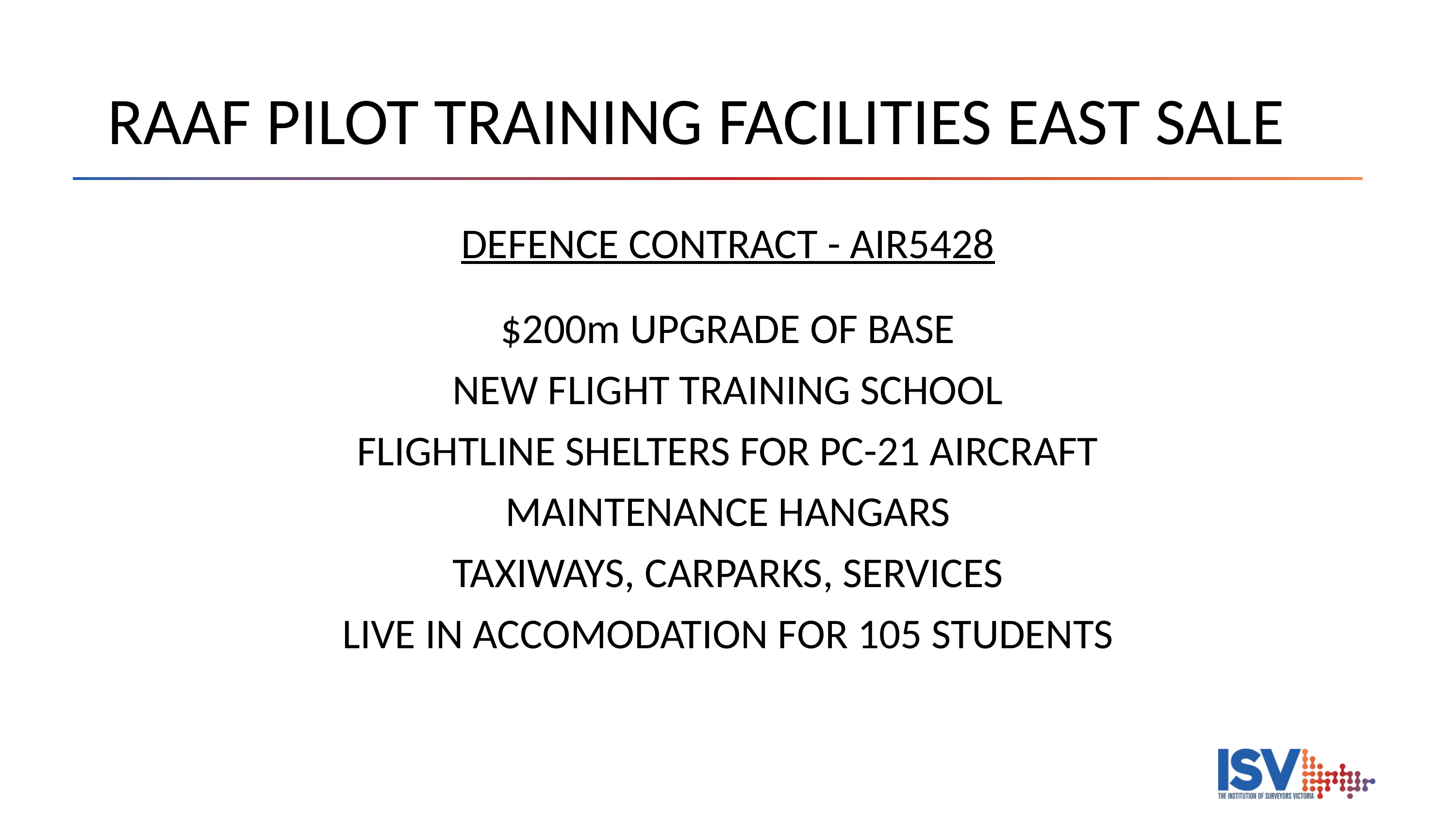

# RAAF PILOT TRAINING FACILITIES EAST SALE
DEFENCE CONTRACT - AIR5428

$200m UPGRADE OF BASE
NEW FLIGHT TRAINING SCHOOL
FLIGHTLINE SHELTERS FOR PC-21 AIRCRAFT
MAINTENANCE HANGARS
TAXIWAYS, CARPARKS, SERVICES
LIVE IN ACCOMODATION FOR 105 STUDENTS